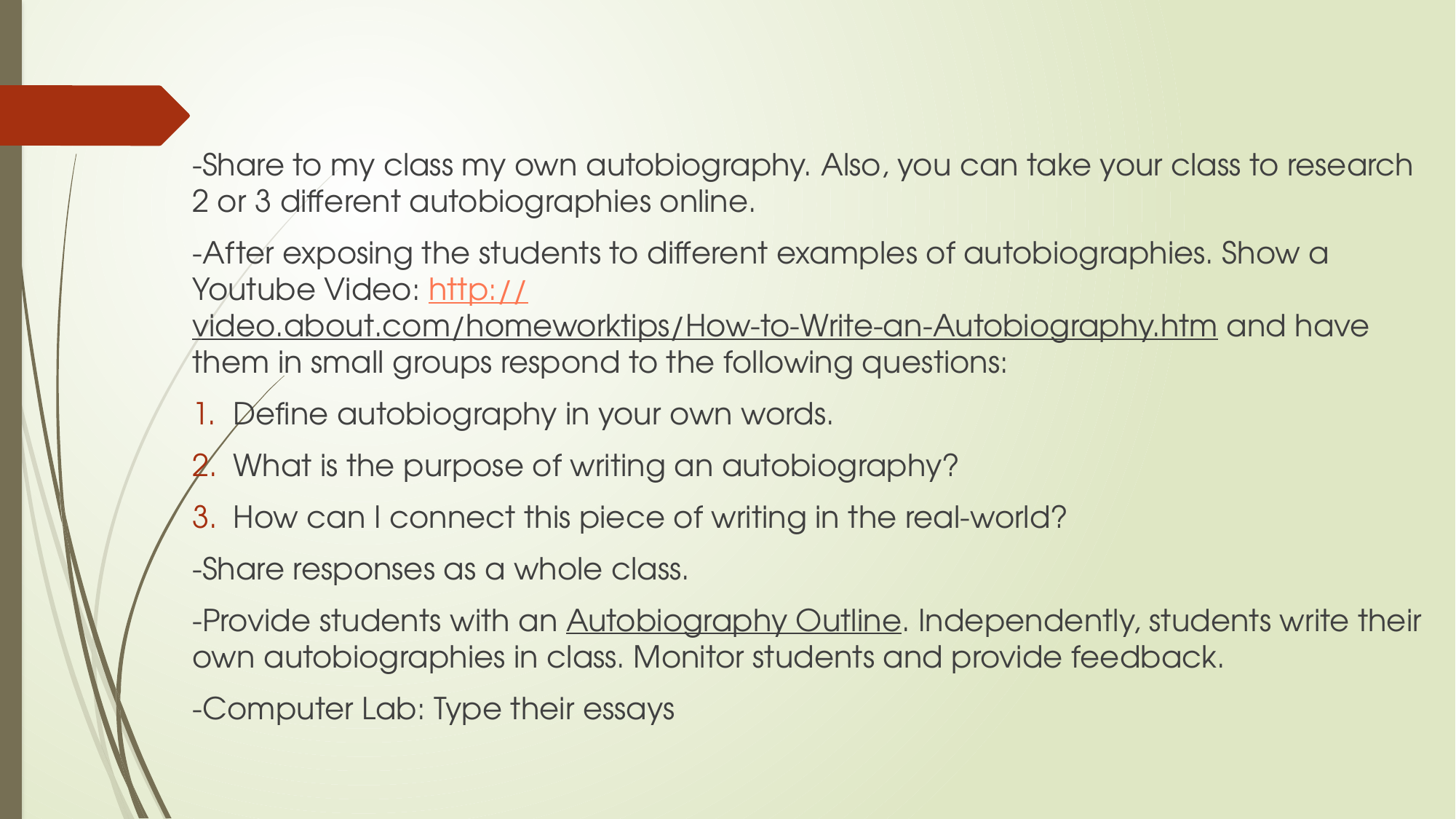

#
-Share to my class my own autobiography. Also, you can take your class to research 2 or 3 different autobiographies online.
-After exposing the students to different examples of autobiographies. Show a Youtube Video: http://video.about.com/homeworktips/How-to-Write-an-Autobiography.htm and have them in small groups respond to the following questions:
Define autobiography in your own words.
What is the purpose of writing an autobiography?
How can I connect this piece of writing in the real-world?
-Share responses as a whole class.
-Provide students with an Autobiography Outline. Independently, students write their own autobiographies in class. Monitor students and provide feedback.
-Computer Lab: Type their essays